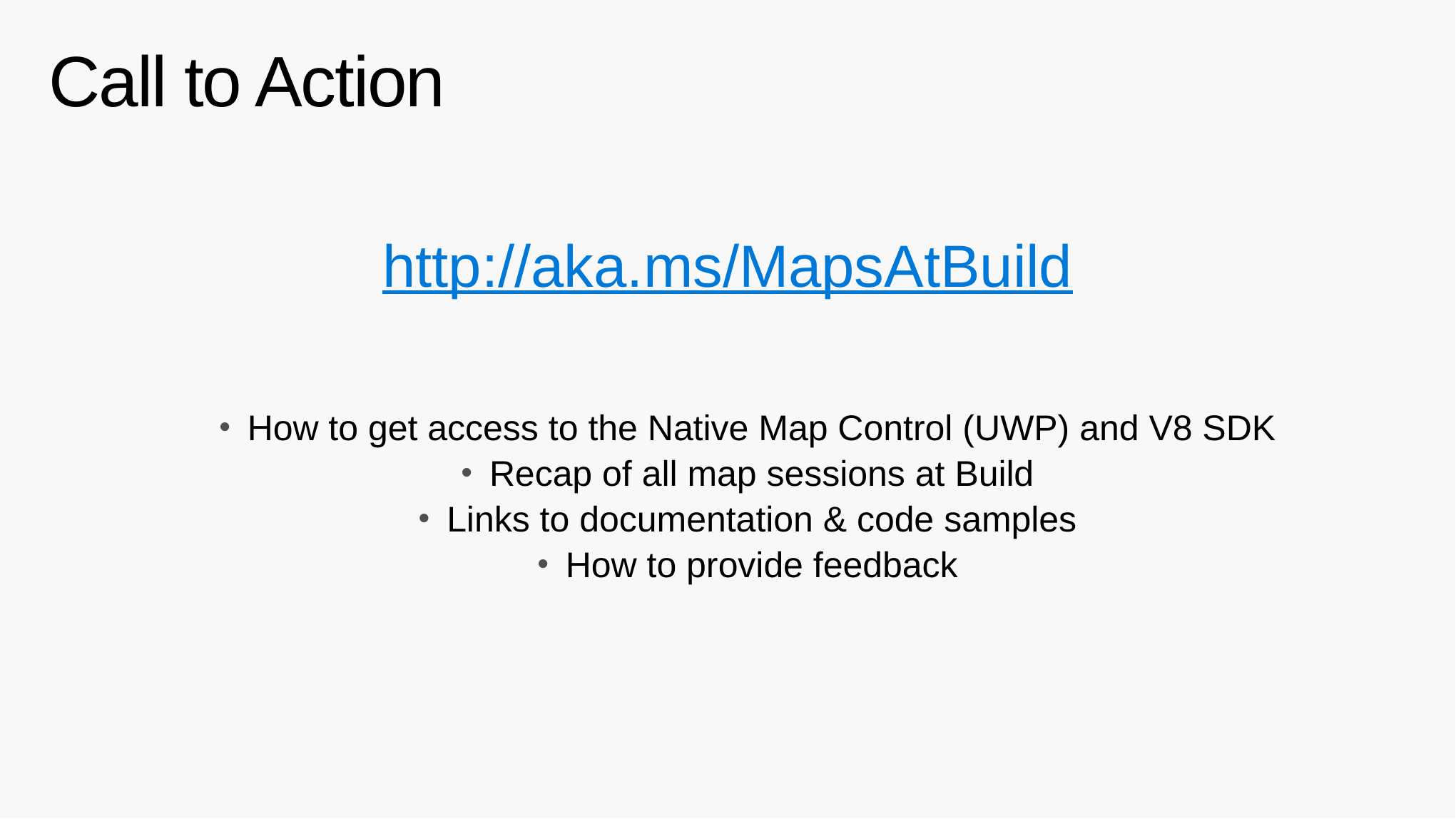

# Call to Action

http://aka.ms/MapsAtBuild

How to get access to the Native Map Control (UWP) and V8 SDK
Recap of all map sessions at Build
Links to documentation & code samples
How to provide feedback